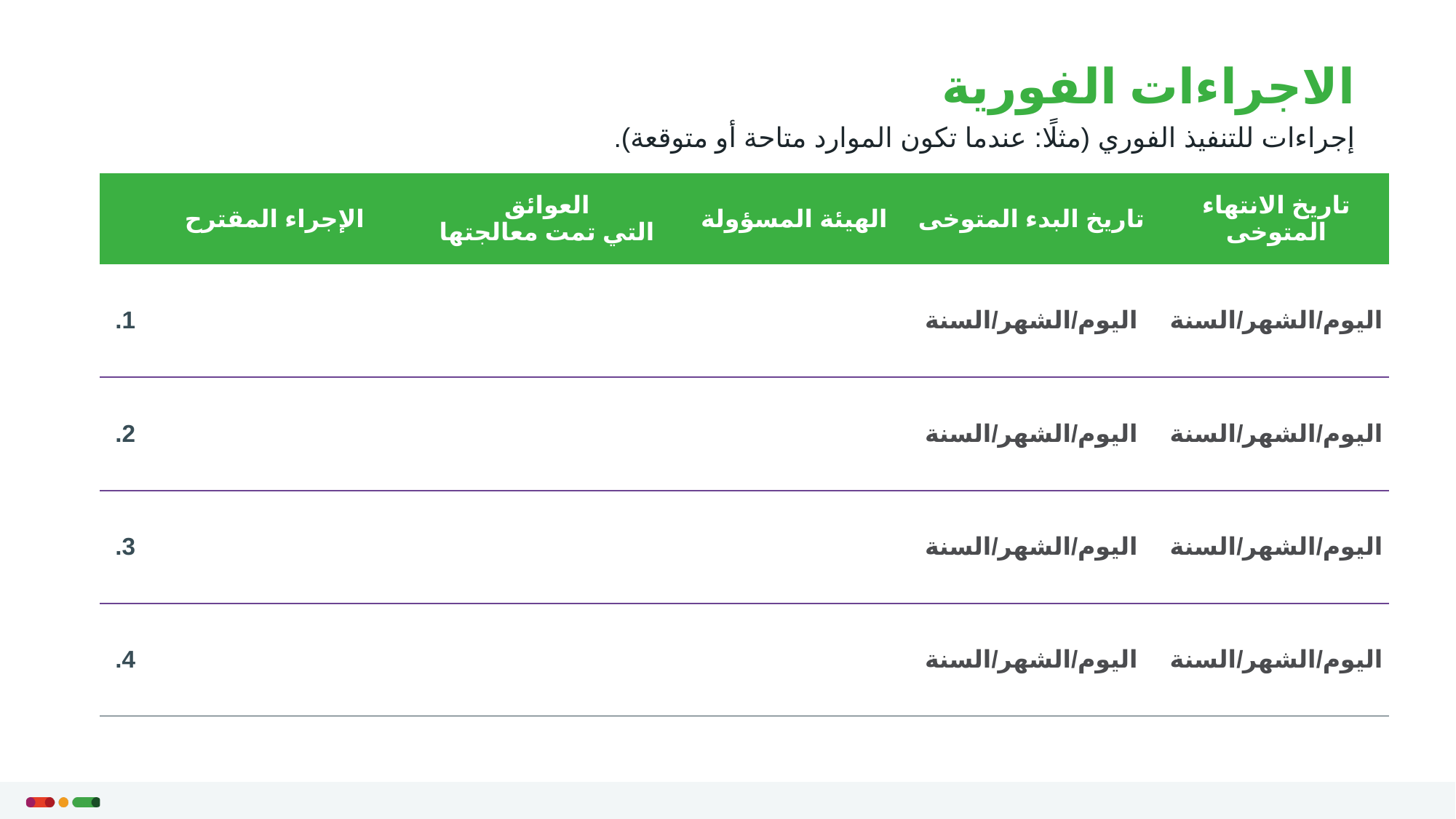

# الاجراءات الفورية إجراءات للتنفيذ الفوري (مثلًا: عندما تكون الموارد متاحة أو متوقعة).
|  | الإجراء المقترح | العوائق التي تمت معالجتها | الهيئة المسؤولة | تاريخ البدء المتوخى | تاريخ الانتهاء المتوخى |
| --- | --- | --- | --- | --- | --- |
| 1. |  |  |  | اليوم/الشهر/السنة | اليوم/الشهر/السنة |
| 2. |  |  |  | اليوم/الشهر/السنة | اليوم/الشهر/السنة |
| 3. |  |  |  | اليوم/الشهر/السنة | اليوم/الشهر/السنة |
| 4. |  |  |  | اليوم/الشهر/السنة | اليوم/الشهر/السنة |